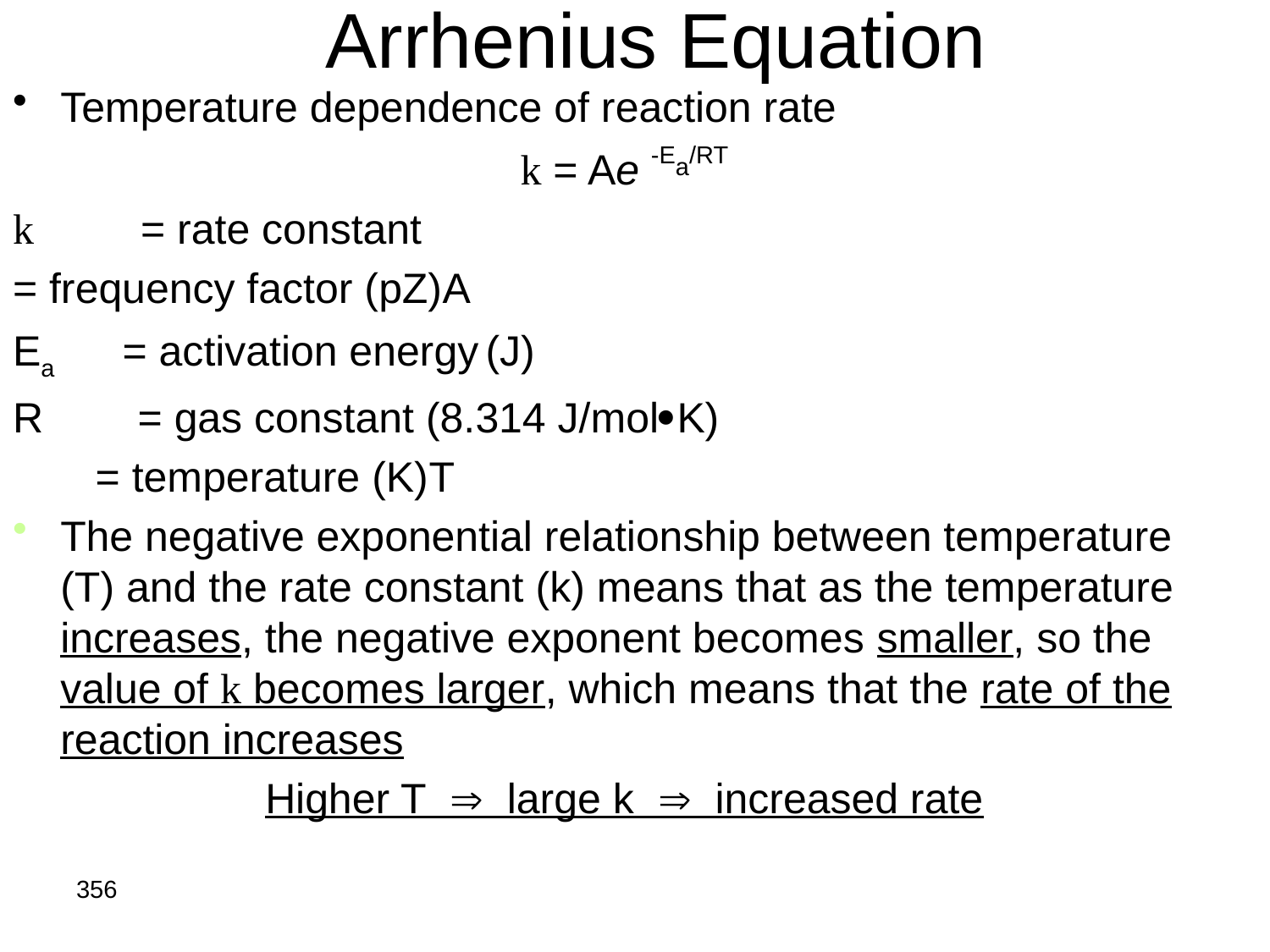

# Arrhenius Equation
Temperature dependence of reaction rate
k = Ae -Ea/RT
k         = rate constant
A 	= frequency factor (pZ)
Ea          = activation energy (J)
R        = gas constant (8.314 J/mol•K)
T	       = temperature (K)
The negative exponential relationship between temperature (T) and the rate constant (k) means that as the temperature increases, the negative exponent becomes smaller, so the value of k becomes larger, which means that the rate of the reaction increases
Higher T  ⇒  large k  ⇒  increased rate
356